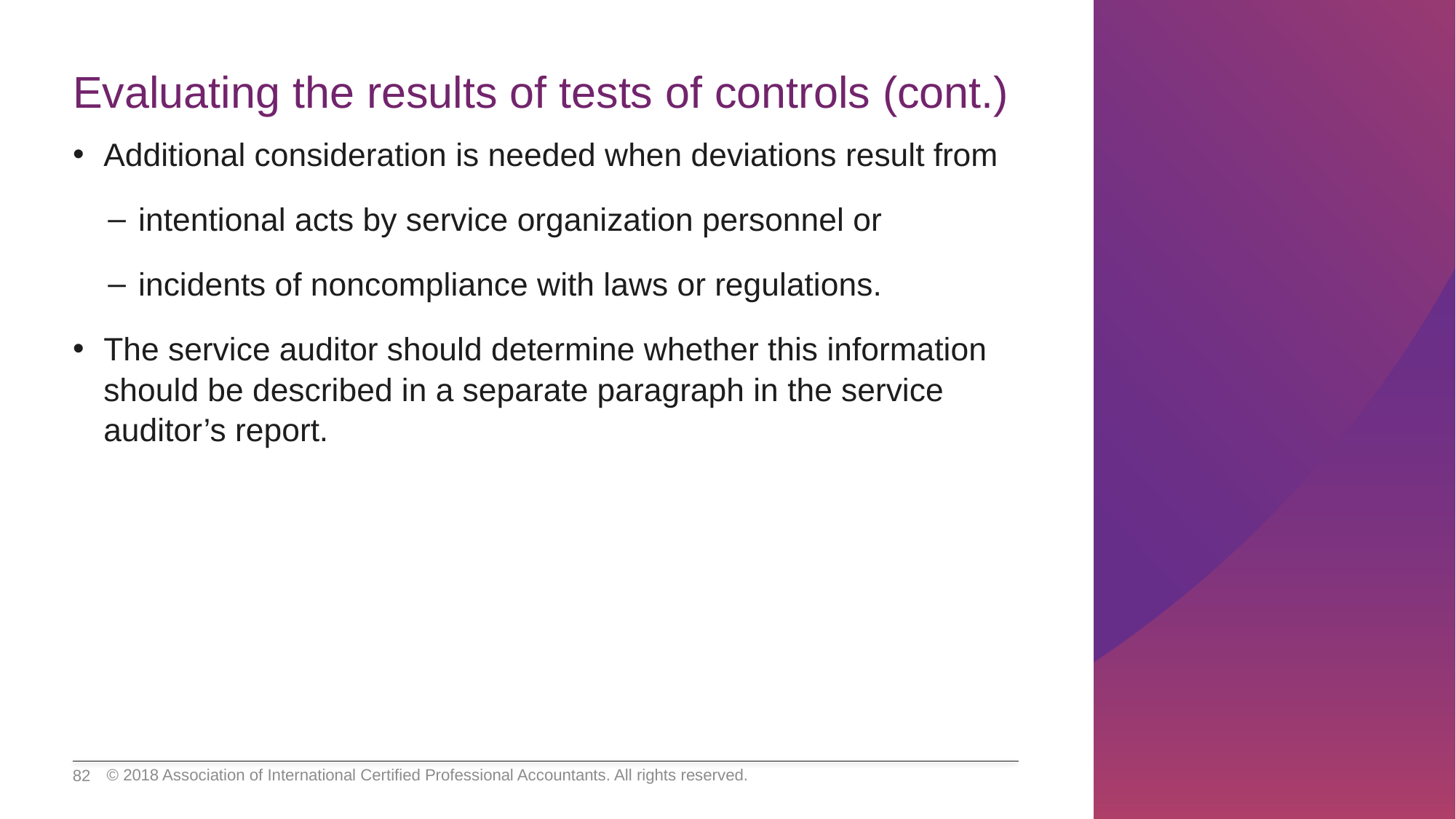

# Evaluating the results of tests of controls (cont.)
Additional consideration is needed when deviations result from
intentional acts by service organization personnel or
incidents of noncompliance with laws or regulations.
The service auditor should determine whether this information should be described in a separate paragraph in the service auditor’s report.

© 2018 Association of International Certified Professional Accountants. All rights reserved.
82